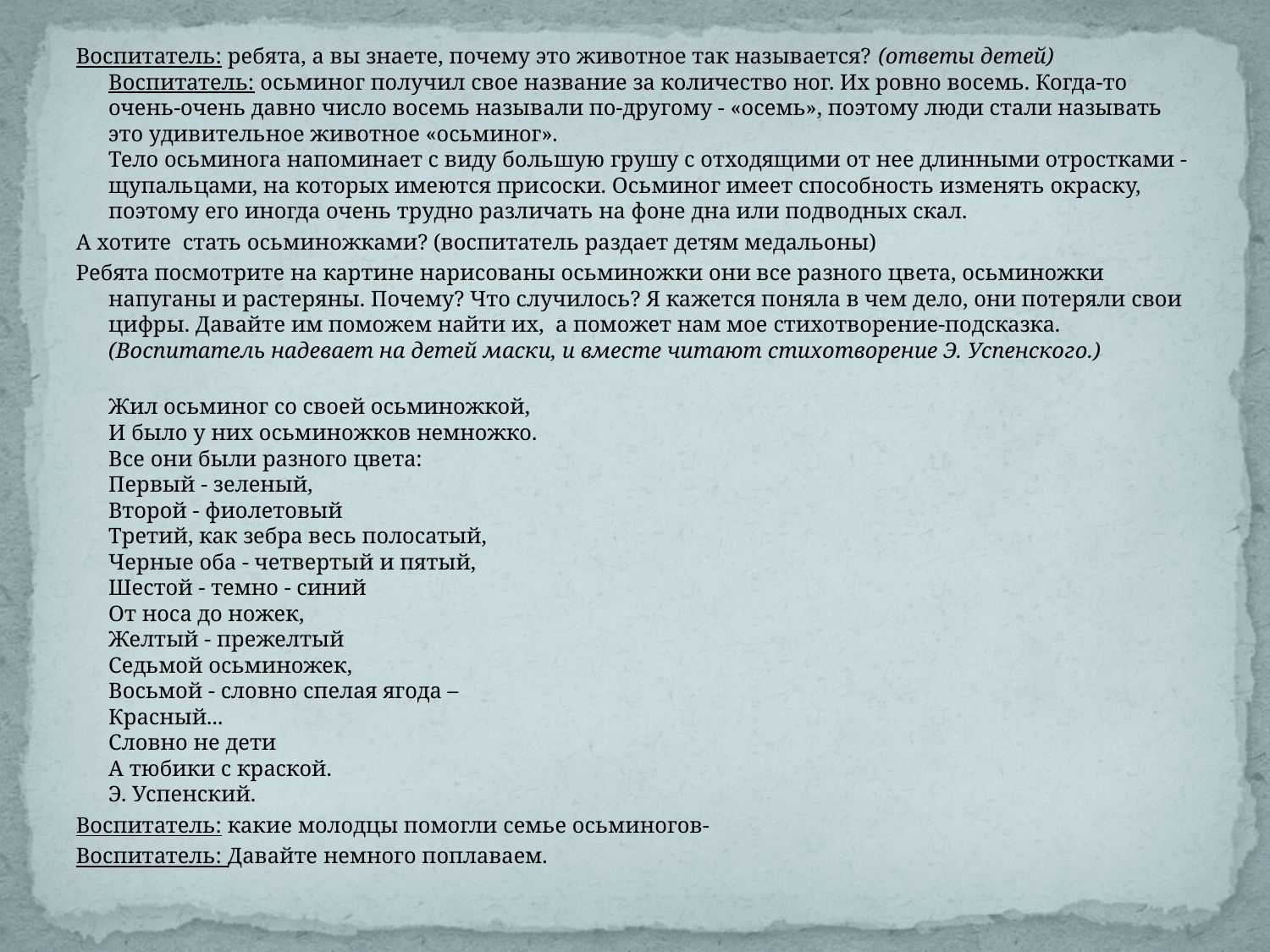

Воспитатель: ребята, а вы знаете, почему это животное так называется? (ответы детей) 
Воспитатель: осьминог получил свое название за количество ног. Их ровно восемь. Когда-то очень-очень давно число восемь называли по-другому - «осемь», поэтому люди стали называть это удивительное животное «осьминог». 
Тело осьминога напоминает с виду большую грушу с отходящими от нее длинными отростками - щупальцами, на которых имеются присоски. Осьминог имеет способность изменять окраску, поэтому его иногда очень трудно различать на фоне дна или подводных скал.
А хотите  стать осьминожками? (воспитатель раздает детям медальоны)
Ребята посмотрите на картине нарисованы осьминожки они все разного цвета, осьминожки напуганы и растеряны. Почему? Что случилось? Я кажется поняла в чем дело, они потеряли свои цифры. Давайте им поможем найти их,  а поможет нам мое стихотворение-подсказка.
(Воспитатель надевает на детей маски, и вместе читают стихотворение Э. Успенского.)
Жил осьминог со своей осьминожкой, 
И было у них осьминожков немножко. 
Все они были разного цвета: 
Первый - зеленый, 
Второй - фиолетовый 
Третий, как зебра весь полосатый, 
Черные оба - четвертый и пятый, 
Шестой - темно - синий 
От носа до ножек, 
Желтый - прежелтый 
Седьмой осьминожек, 
Восьмой - словно спелая ягода – 
Красный... 
Словно не дети 
А тюбики с краской.
Э. Успенский.
Воспитатель: какие молодцы помогли семье осьминогов-
Воспитатель: Давайте немного поплаваем.